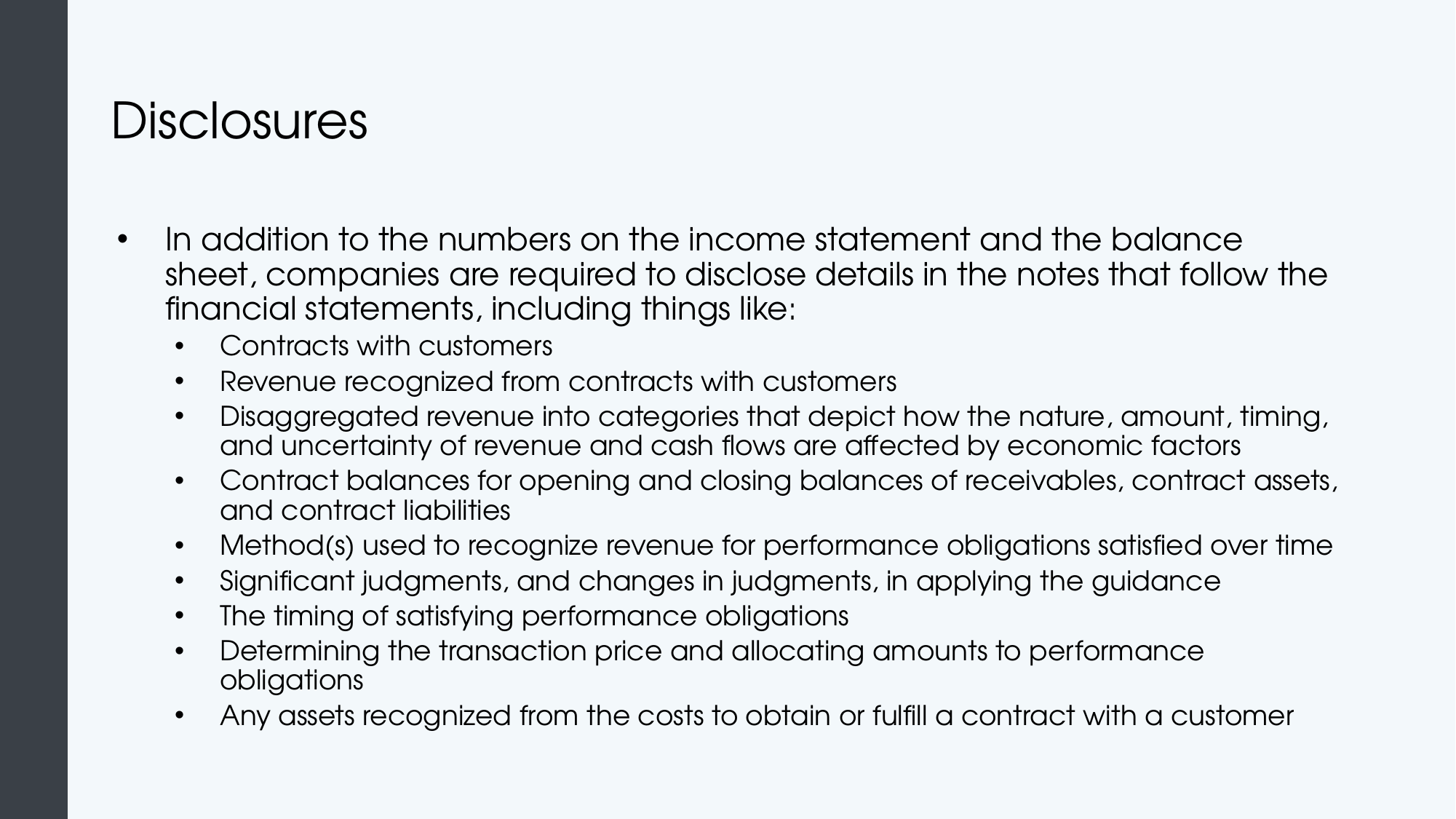

# Disclosures
In addition to the numbers on the income statement and the balance sheet, companies are required to disclose details in the notes that follow the financial statements, including things like:
Contracts with customers
Revenue recognized from contracts with customers
Disaggregated revenue into categories that depict how the nature, amount, timing, and uncertainty of revenue and cash flows are affected by economic factors
Contract balances for opening and closing balances of receivables, contract assets, and contract liabilities
Method(s) used to recognize revenue for performance obligations satisfied over time
Significant judgments, and changes in judgments, in applying the guidance
The timing of satisfying performance obligations
Determining the transaction price and allocating amounts to performance obligations
Any assets recognized from the costs to obtain or fulfill a contract with a customer